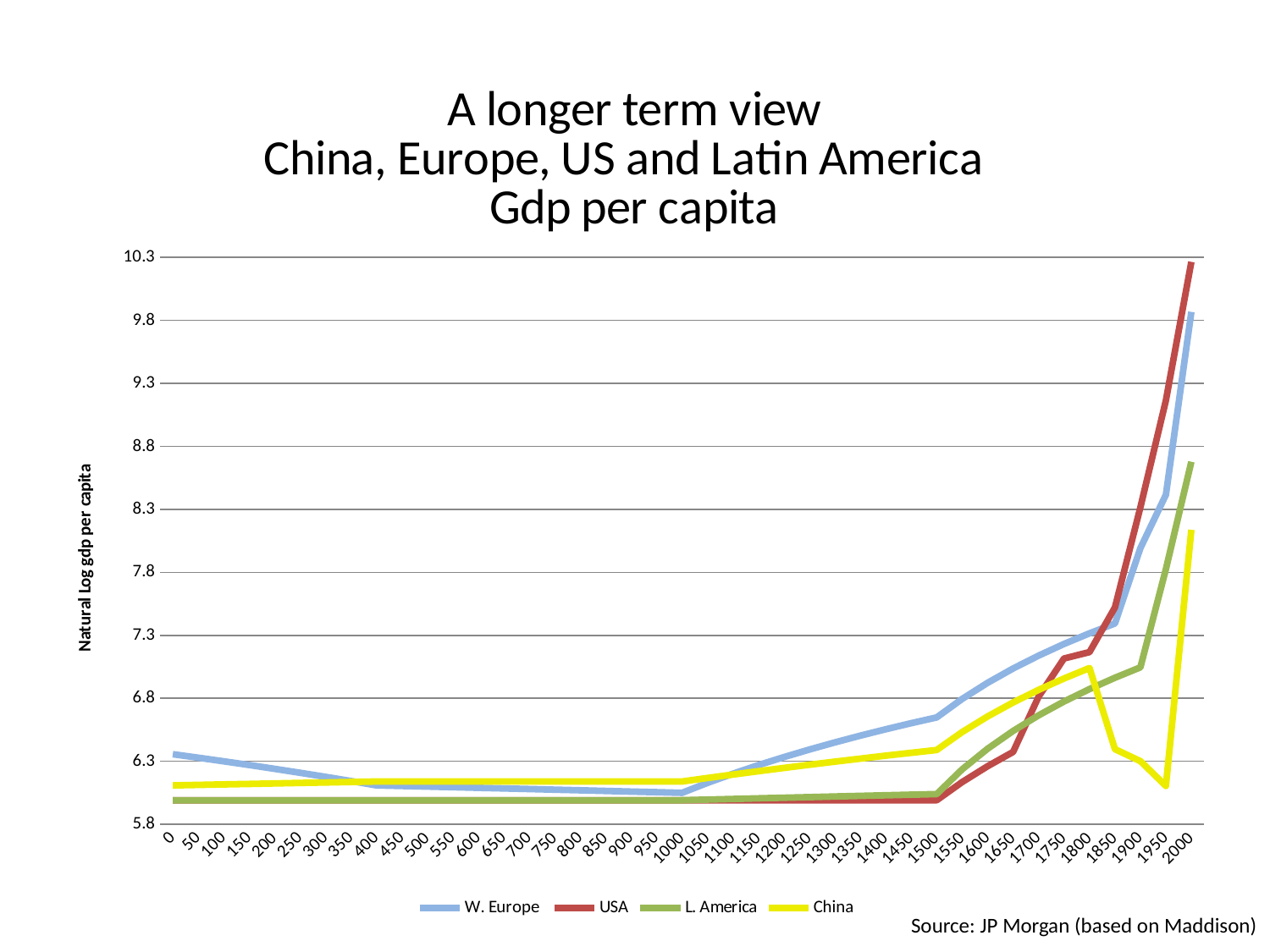

### Chart: A longer term view
China, Europe, US and Latin America
Gdp per capita

| Category | W. Europe  | USA | L. America | China  |
|---|---|---|---|---|
| 0 | 6.3566 | 5.9914 | 5.9914 | 6.1092 |
| 50 | 6.3288260312735 | 5.9914 | 5.9914 | 6.113102279620128 |
| 100 | 6.300258578545825 | 5.9914 | 5.9914 | 6.116989390627017 |
| 150 | 6.270850966433573 | 5.9914 | 5.9914 | 6.120861450488522 |
| 200 | 6.240552276025783 | 5.9914 | 5.9914 | 6.124718575313224 |
| 250 | 6.20930681435977 | 5.9914 | 5.9914 | 6.128560879871328 |
| 300 | 6.177053498307273 | 5.9914 | 5.9914 | 6.13238847761515 |
| 350 | 6.143725135746996 | 5.9914 | 5.9914 | 6.13620148069922 |
| 400 | 6.109247582764365 | 5.9914 | 5.9914 | 6.14 |
| 450 | 6.10444217192486 | 5.9914 | 5.9914 | 6.14 |
| 500 | 6.099613557564701 | 5.9914 | 5.9914 | 6.14 |
| 550 | 6.09476151451405 | 5.9914 | 5.9914 | 6.14 |
| 600 | 6.089885814309467 | 5.9914 | 5.9914 | 6.14 |
| 650 | 6.084986225129358 | 5.9914 | 5.9914 | 6.14 |
| 700 | 6.080062511727844 | 5.9914 | 5.9914 | 6.14 |
| 750 | 6.075114435366976 | 5.9914 | 5.9914 | 6.14 |
| 800 | 6.070141753747286 | 5.9914 | 5.9914 | 6.14 |
| 850 | 6.065144220936578 | 5.9914 | 5.9914 | 6.14 |
| 900 | 6.060121587296957 | 5.9914 | 5.9914 | 6.14 |
| 950 | 6.055073599409992 | 5.9914 | 5.9914 | 6.14 |
| 1000 | 6.05 | 5.9914 | 5.9914 | 6.14 |
| 1050 | 6.128860715080848 | 5.9914 | 5.996387862651241 | 6.168047944734547 |
| 1100 | 6.201954437553289 | 5.9914 | 6.001350969953866 | 6.195330617765299 |
| 1150 | 6.270067459774134 | 5.9914 | 6.006289566422229 | 6.221888672325387 |
| 1200 | 6.333835477258849 | 5.9914 | 6.011203892965794 | 6.24775960587962 |
| 1250 | 6.393779749542622 | 5.9914 | 6.016094186959648 | 6.272978078531196 |
| 1300 | 6.450333019410641 | 5.9914 | 6.020960682313306 | 6.297576192256724 |
| 1350 | 6.503858485492587 | 5.9914 | 6.02580360953784 | 6.321583736613825 |
| 1400 | 6.554663949142312 | 5.9914 | 6.030623195811398 | 6.345028405638962 |
| 1450 | 6.603012537489335 | 5.9914 | 6.035419665043153 | 6.367935989896403 |
| 1500 | 6.648621999999999 | 5.9914 | 6.040254711277414 | 6.39 |
| 1550 | 6.795524947807089 | 6.135509006381809 | 6.23649341300975 | 6.532217629026511 |
| 1600 | 6.923585859298663 | 6.26144241209584 | 6.400467647040136 | 6.656704845833926 |
| 1650 | 7.037093289705576 | 6.374538295536355 | 6.54130388969319 | 6.767396532127154 |
| 1700 | 7.139020110020767 | 6.81279322646751 | 6.664731811979213 | 6.867047537490603 |
| 1750 | 7.23151210656089 | 7.116475640265732 | 6.774585405980944 | 6.957661930642637 |
| 1800 | 7.316168915332697 | 7.166974968752107 | 6.873556784149126 | 7.040743237399896 |
| 1850 | 7.394214956663612 | 7.522219183569903 | 6.96360895353076 | 6.396929655216146 |
| 1900 | 7.992459515970686 | 8.316492722370043 | 7.046217436978397 | 6.301491967283005 |
| 1950 | 8.415601297079668 | 9.16548398565393 | 7.825851956783072 | 6.10484172635566 |
| 2000 | 9.86777138237952 | 10.26471979732708 | 8.678196657325804 | 8.137648933214185 |
Source: JP Morgan (based on Maddison)